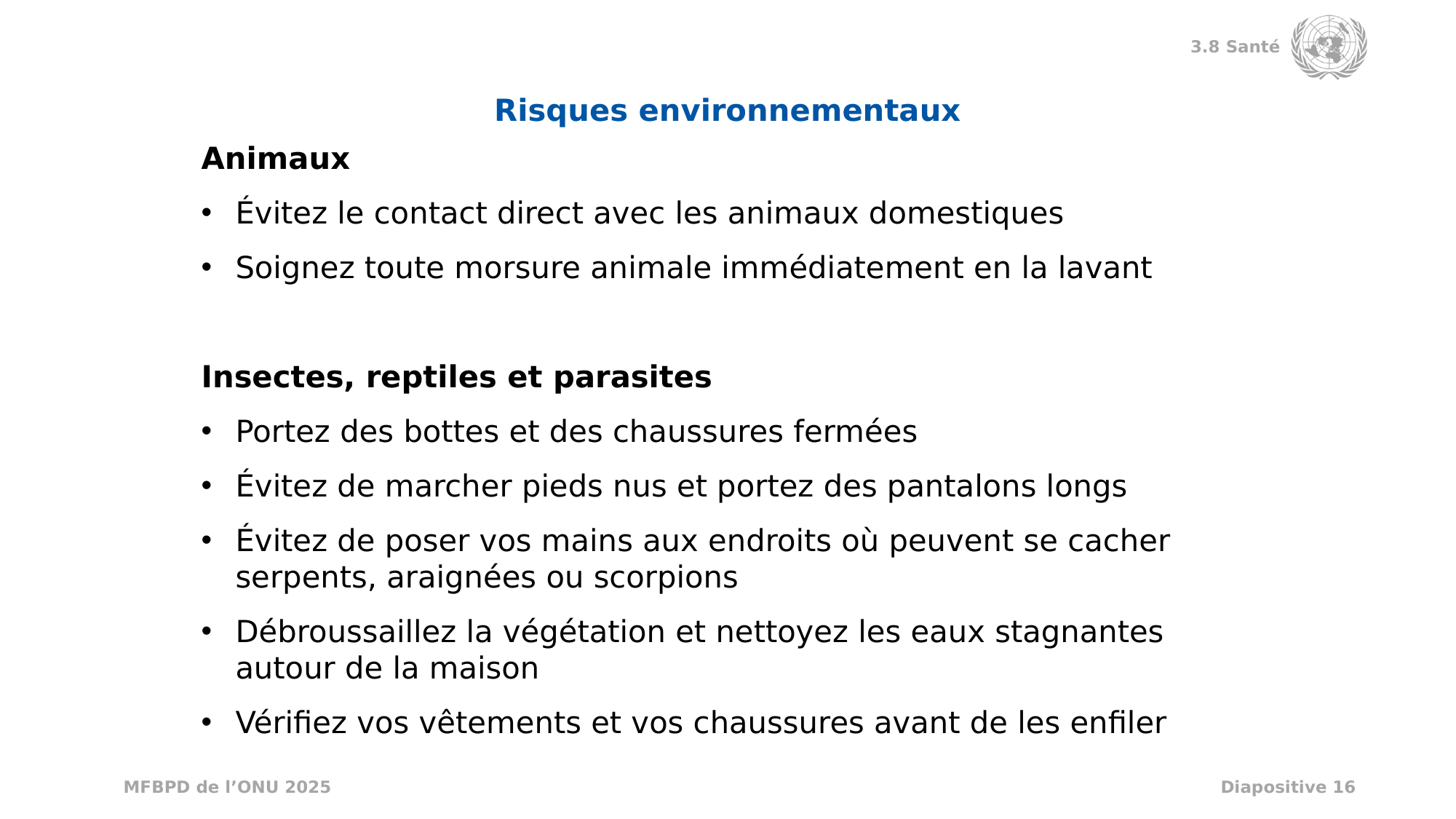

Risques environnementaux
Animaux
Évitez le contact direct avec les animaux domestiques
Soignez toute morsure animale immédiatement en la lavant

Insectes, reptiles et parasites
Portez des bottes et des chaussures fermées
Évitez de marcher pieds nus et portez des pantalons longs
Évitez de poser vos mains aux endroits où peuvent se cacher serpents, araignées ou scorpions
Débroussaillez la végétation et nettoyez les eaux stagnantes autour de la maison
Vérifiez vos vêtements et vos chaussures avant de les enfiler